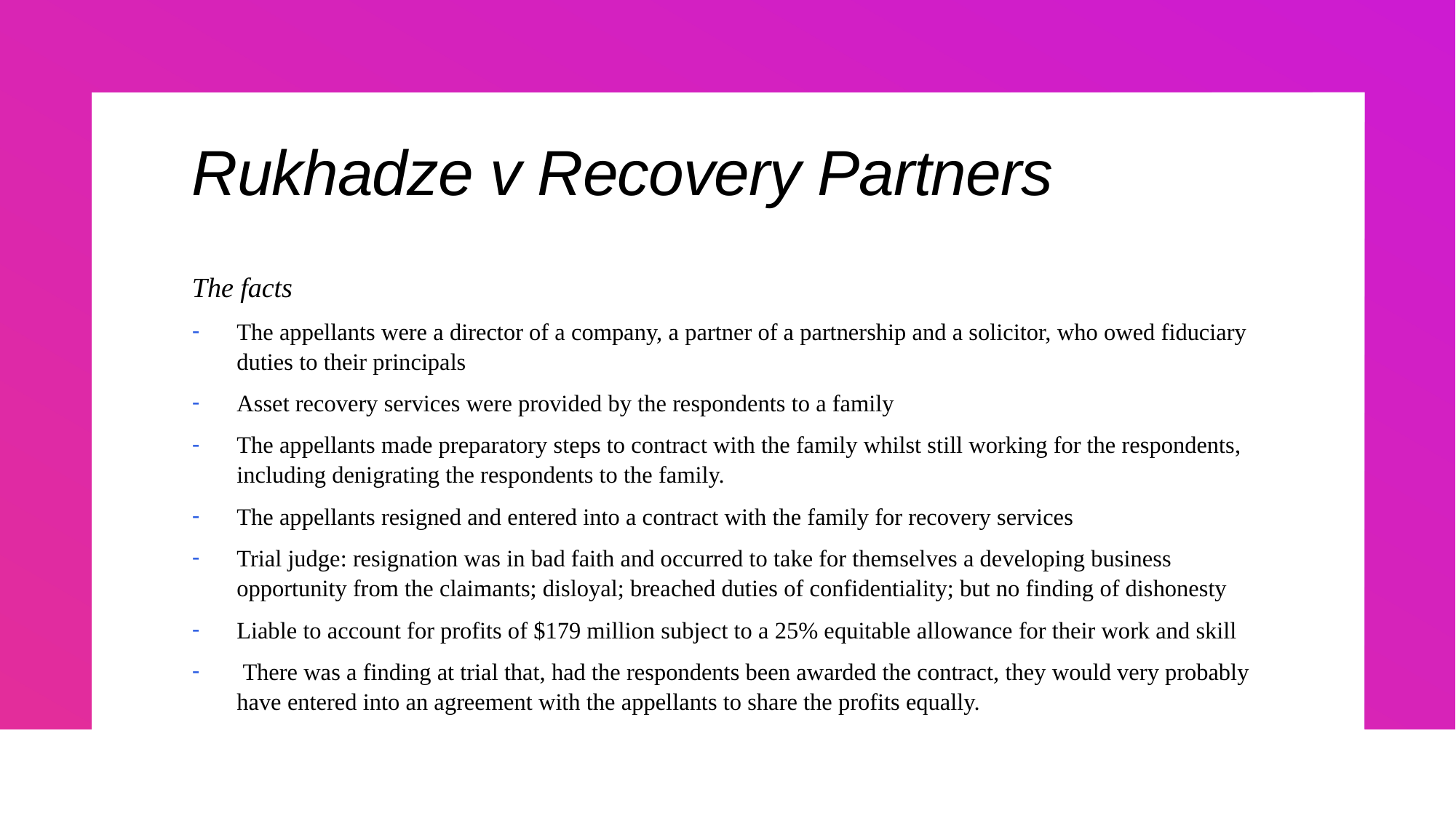

# Rukhadze v Recovery Partners
The facts
The appellants were a director of a company, a partner of a partnership and a solicitor, who owed fiduciary duties to their principals
Asset recovery services were provided by the respondents to a family
The appellants made preparatory steps to contract with the family whilst still working for the respondents, including denigrating the respondents to the family.
The appellants resigned and entered into a contract with the family for recovery services
Trial judge: resignation was in bad faith and occurred to take for themselves a developing business opportunity from the claimants; disloyal; breached duties of confidentiality; but no finding of dishonesty
Liable to account for profits of $179 million subject to a 25% equitable allowance for their work and skill
 There was a finding at trial that, had the respondents been awarded the contract, they would very probably have entered into an agreement with the appellants to share the profits equally.